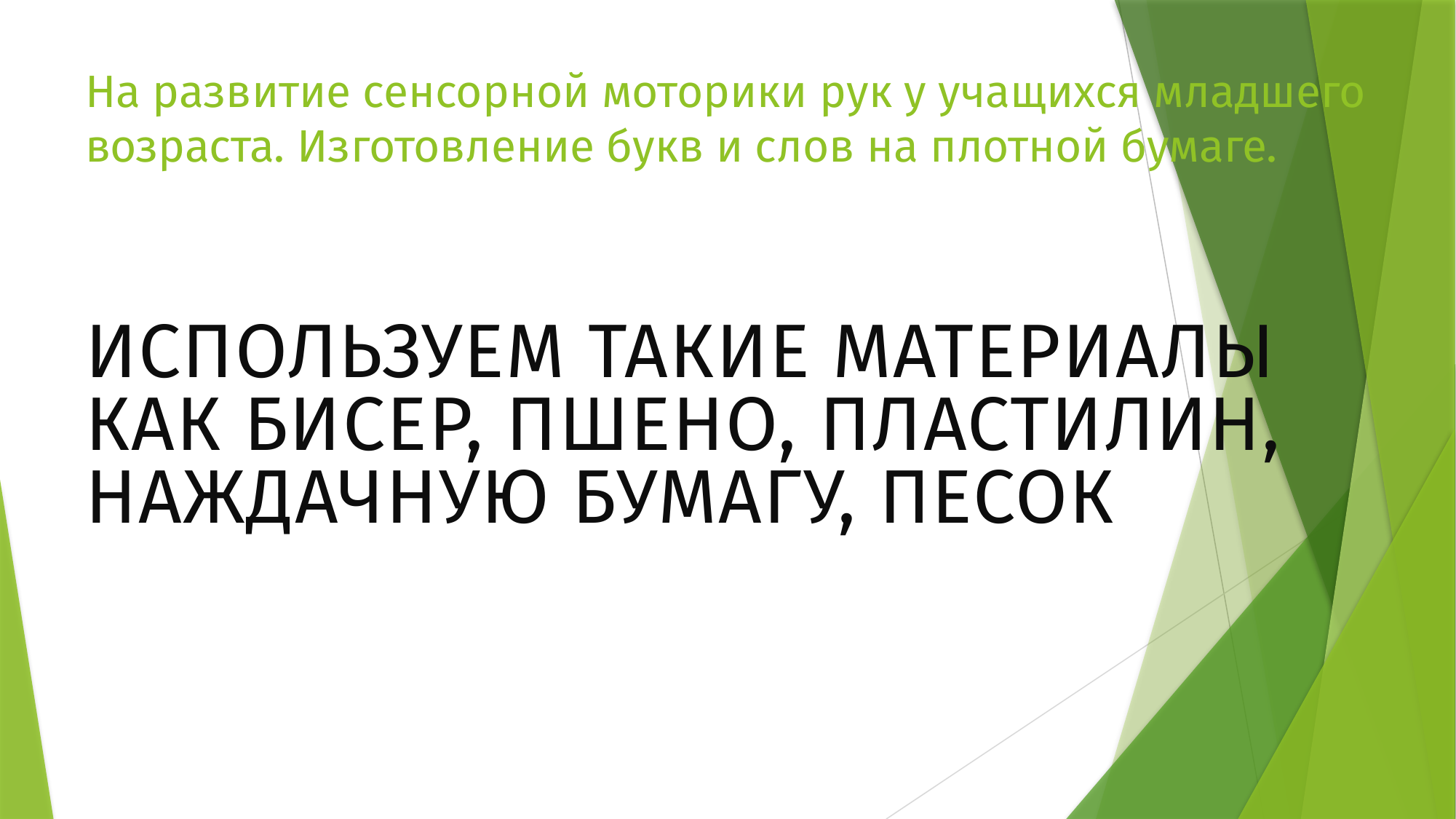

# На развитие сенсорной моторики рук у учащихся младшего возраста. Изготовление букв и слов на плотной бумаге.
Используем такие материалы как бисер, пшено, пластилин, наждачную бумагу, песок